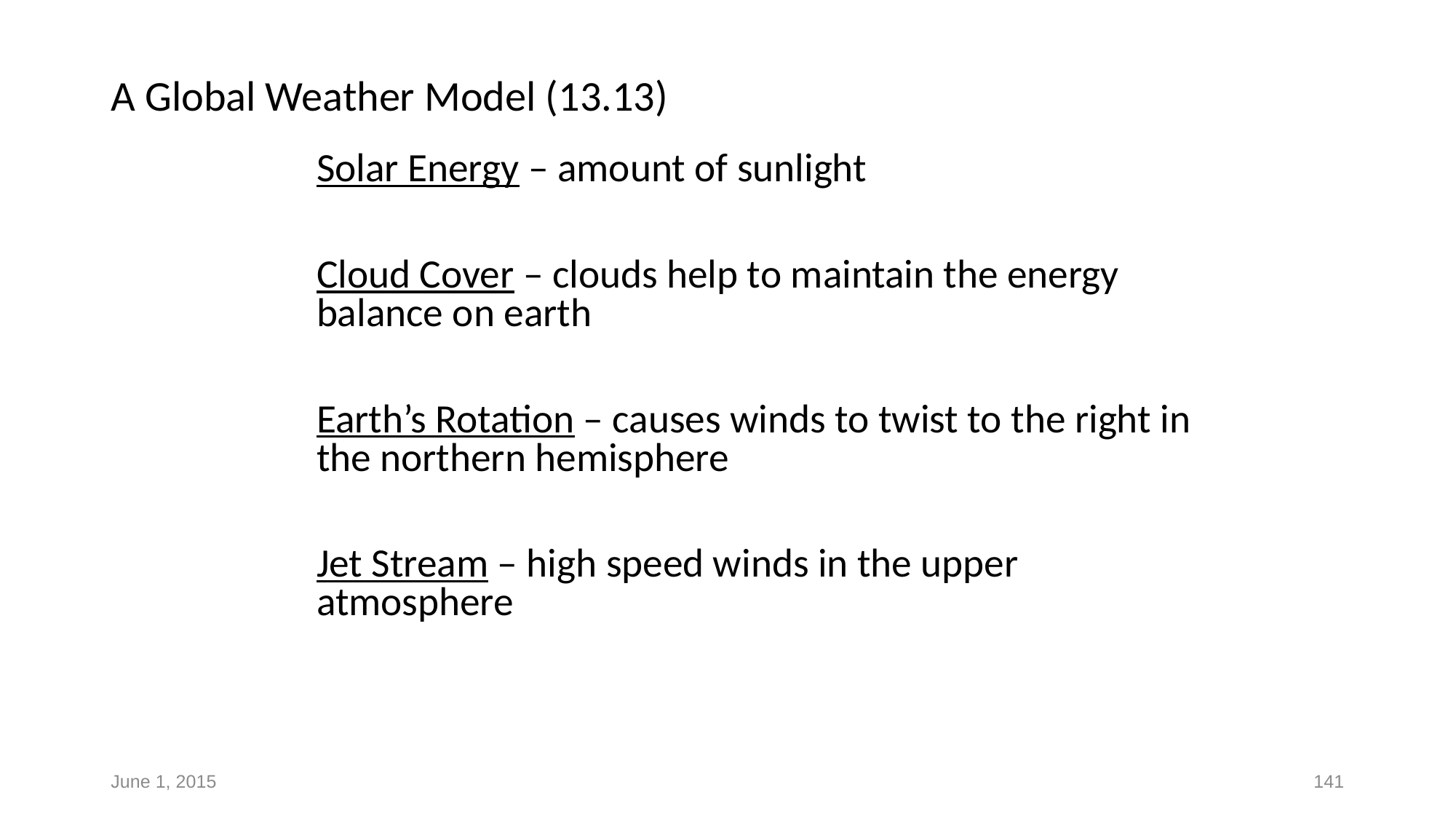

# A Global Weather Model (13.13)
	Solar Energy – amount of sunlight

	Cloud Cover – clouds help to maintain the energy balance on earth

	Earth’s Rotation – causes winds to twist to the right in the northern hemisphere

	Jet Stream – high speed winds in the upper atmosphere

June 1, 2015
141